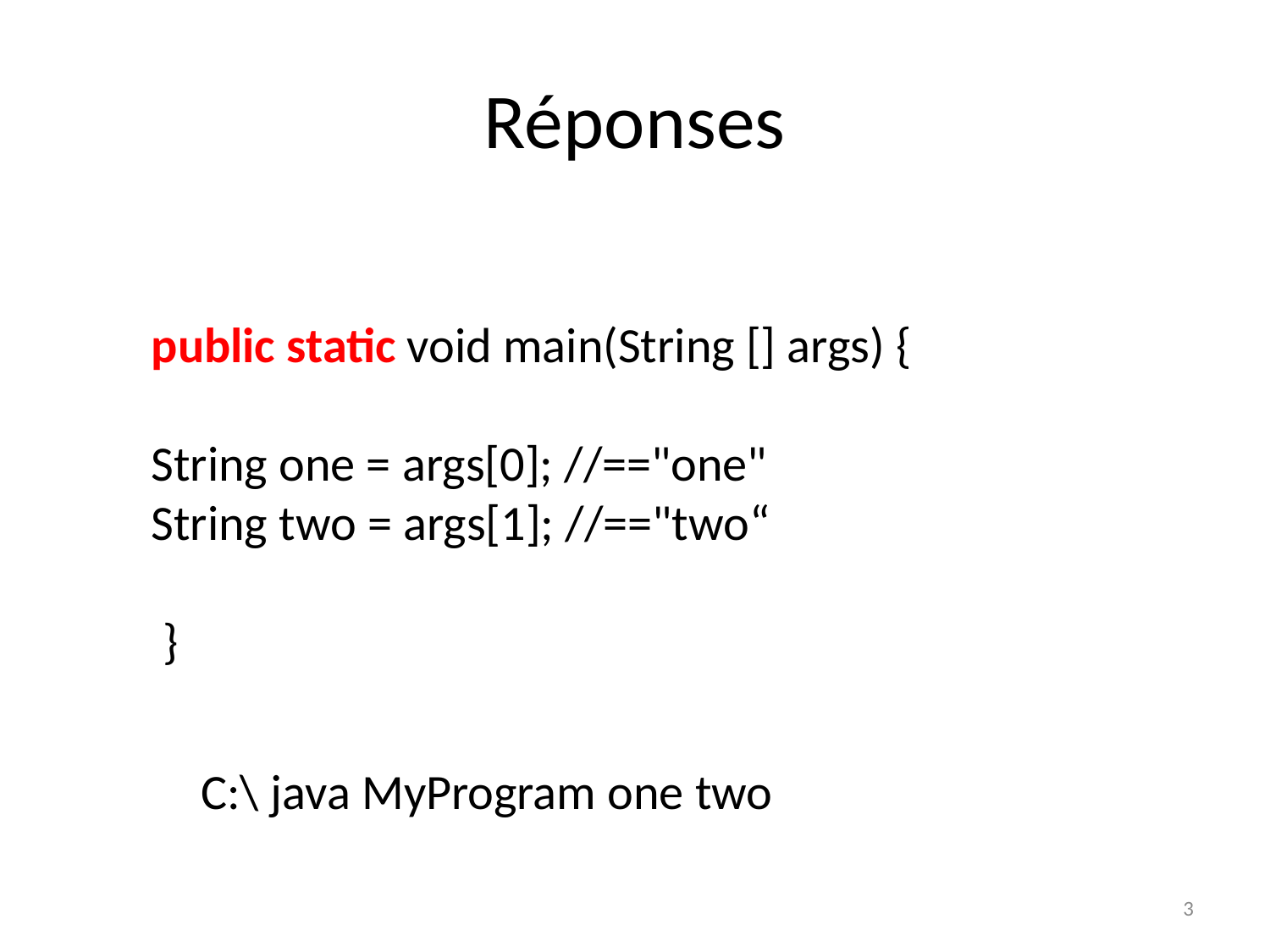

# Réponses
public static void main(String [] args) {

String one = args[0]; //=="one"
String two = args[1]; //=="two“

 }
C:\ java MyProgram one two
3